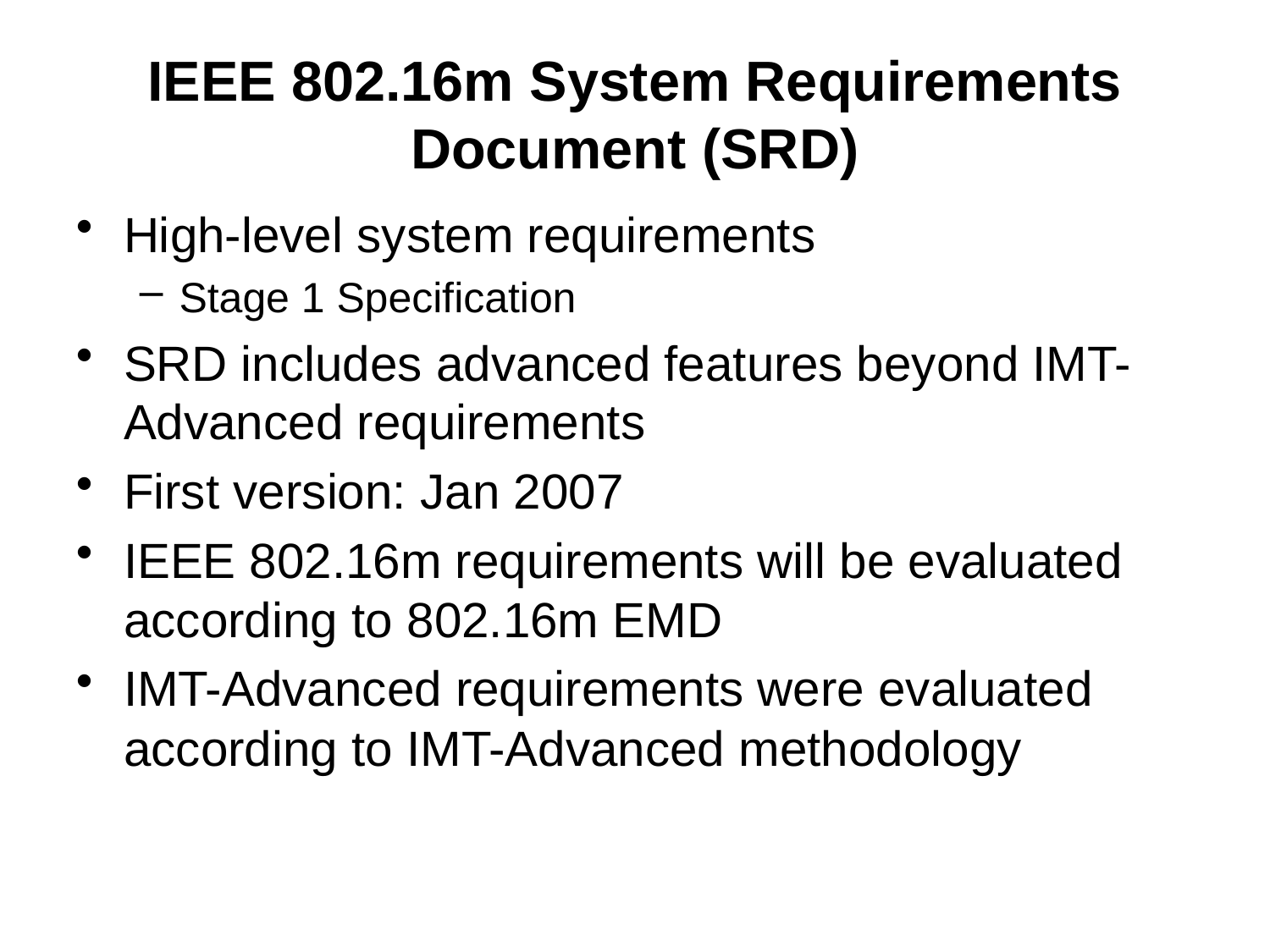

# IEEE 802.16m System Requirements Document (SRD)
High-level system requirements
Stage 1 Specification
SRD includes advanced features beyond IMT-Advanced requirements
First version: Jan 2007
IEEE 802.16m requirements will be evaluated according to 802.16m EMD
IMT-Advanced requirements were evaluated according to IMT-Advanced methodology